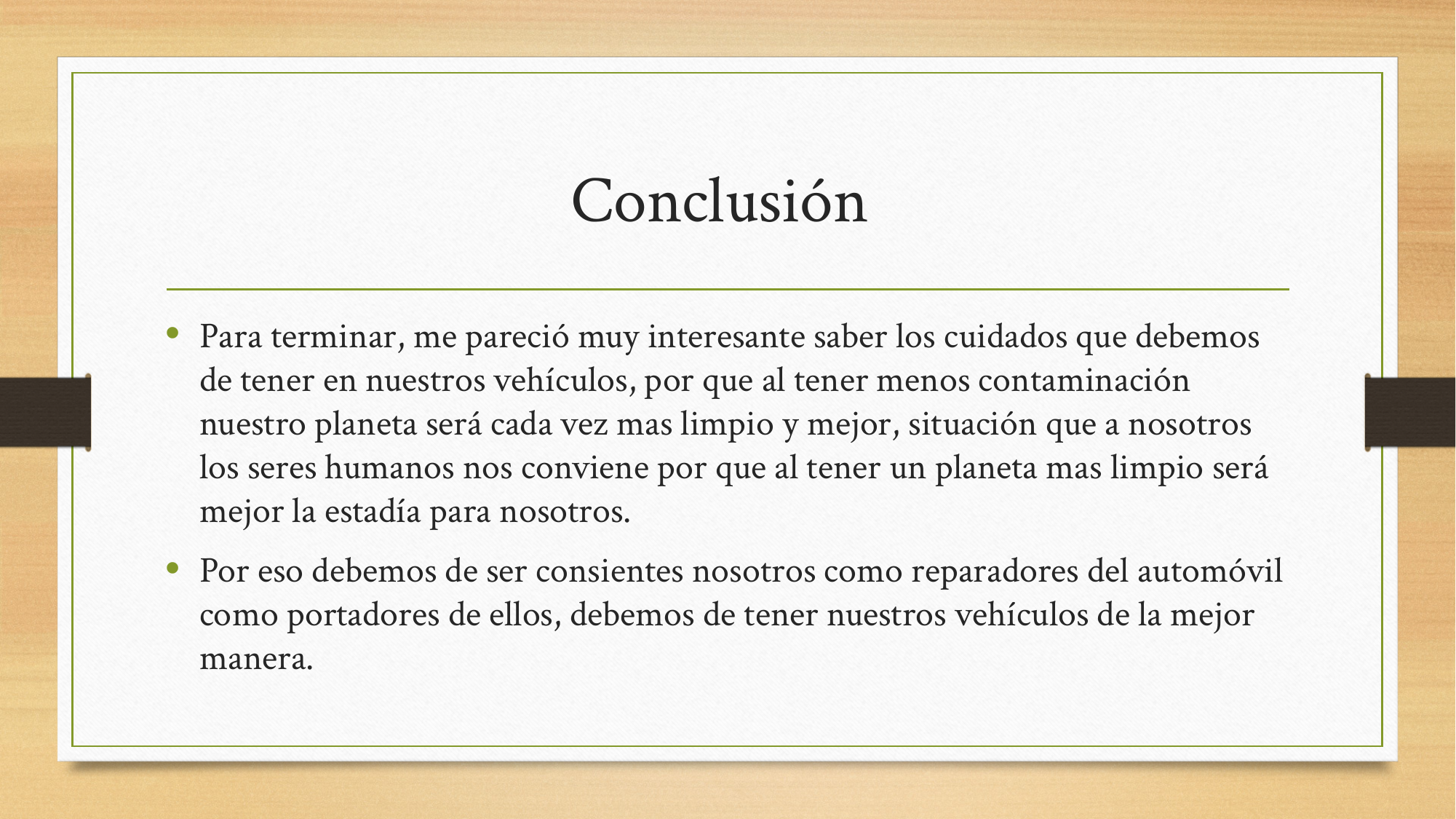

# Conclusión
Para terminar, me pareció muy interesante saber los cuidados que debemos de tener en nuestros vehículos, por que al tener menos contaminación nuestro planeta será cada vez mas limpio y mejor, situación que a nosotros los seres humanos nos conviene por que al tener un planeta mas limpio será mejor la estadía para nosotros.
Por eso debemos de ser consientes nosotros como reparadores del automóvil como portadores de ellos, debemos de tener nuestros vehículos de la mejor manera.